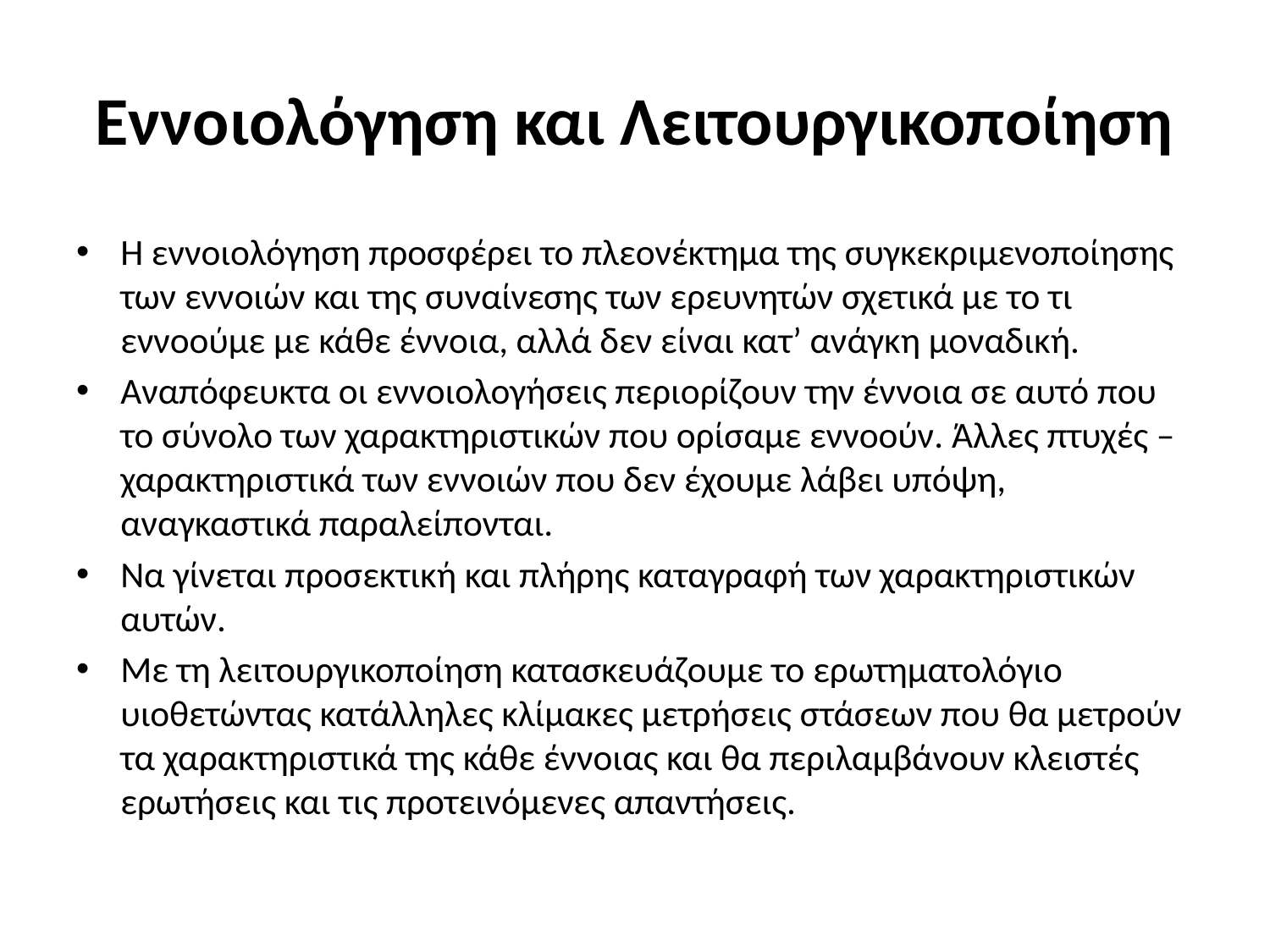

# Εννοιολόγηση και Λειτουργικοποίηση
Η εννοιολόγηση προσφέρει το πλεονέκτημα της συγκεκριμενοποίησης των εννοιών και της συναίνεσης των ερευνητών σχετικά με το τι εννοούμε με κάθε έννοια, αλλά δεν είναι κατ’ ανάγκη μοναδική.
Αναπόφευκτα οι εννοιολογήσεις περιορίζουν την έννοια σε αυτό που το σύνολο των χαρακτηριστικών που ορίσαμε εννοούν. Άλλες πτυχές – χαρακτηριστικά των εννοιών που δεν έχουμε λάβει υπόψη, αναγκαστικά παραλείπονται.
Να γίνεται προσεκτική και πλήρης καταγραφή των χαρακτηριστικών αυτών.
Με τη λειτουργικοποίηση κατασκευάζουμε το ερωτηματολόγιο υιοθετώντας κατάλληλες κλίμακες μετρήσεις στάσεων που θα μετρούν τα χαρακτηριστικά της κάθε έννοιας και θα περιλαμβάνουν κλειστές ερωτήσεις και τις προτεινόμενες απαντήσεις.